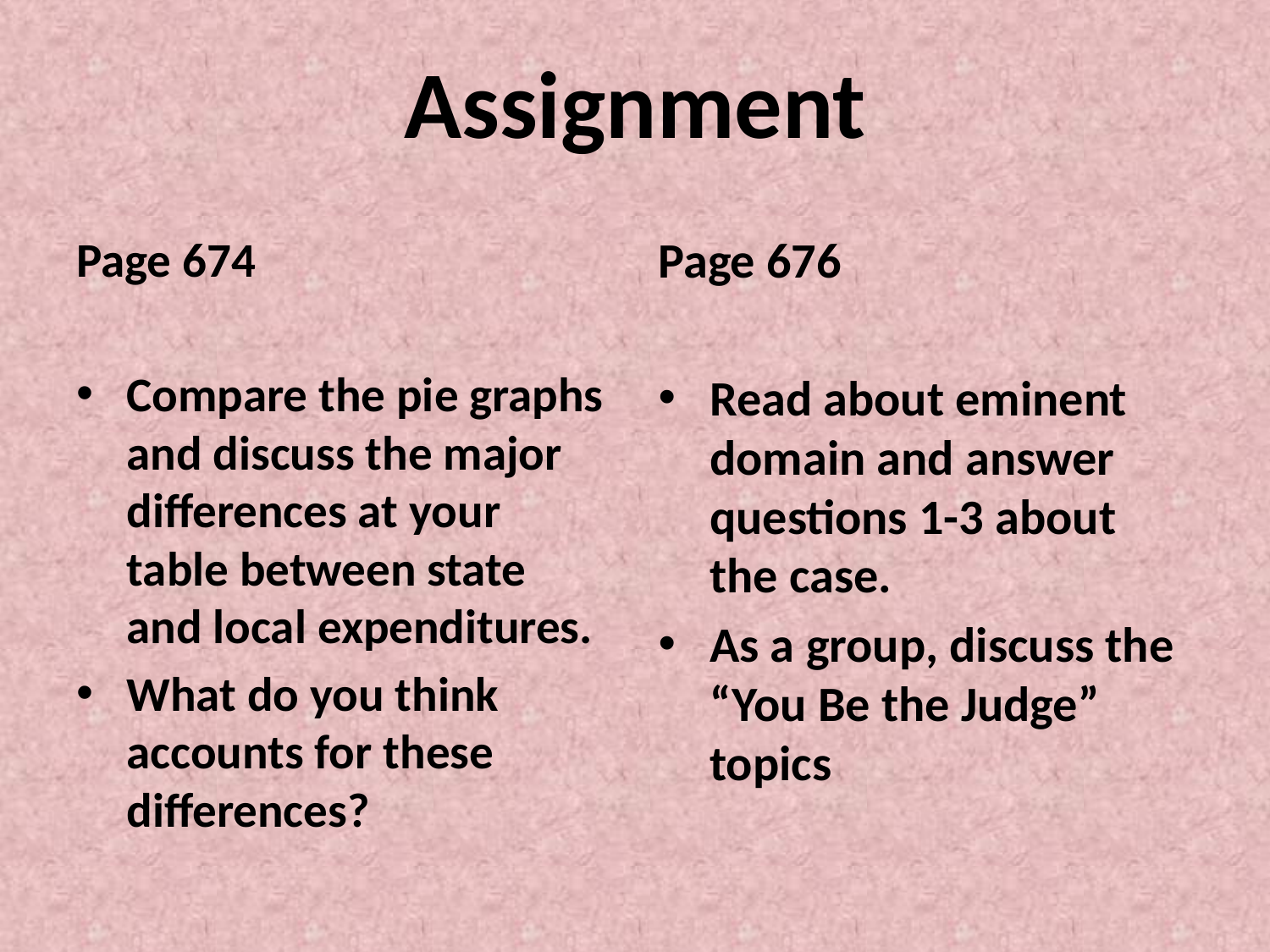

# Assignment
Page 674

Compare the pie graphs and discuss the major differences at your table between state and local expenditures.
What do you think accounts for these differences?
Page 676

Read about eminent domain and answer questions 1-3 about the case.
As a group, discuss the “You Be the Judge” topics